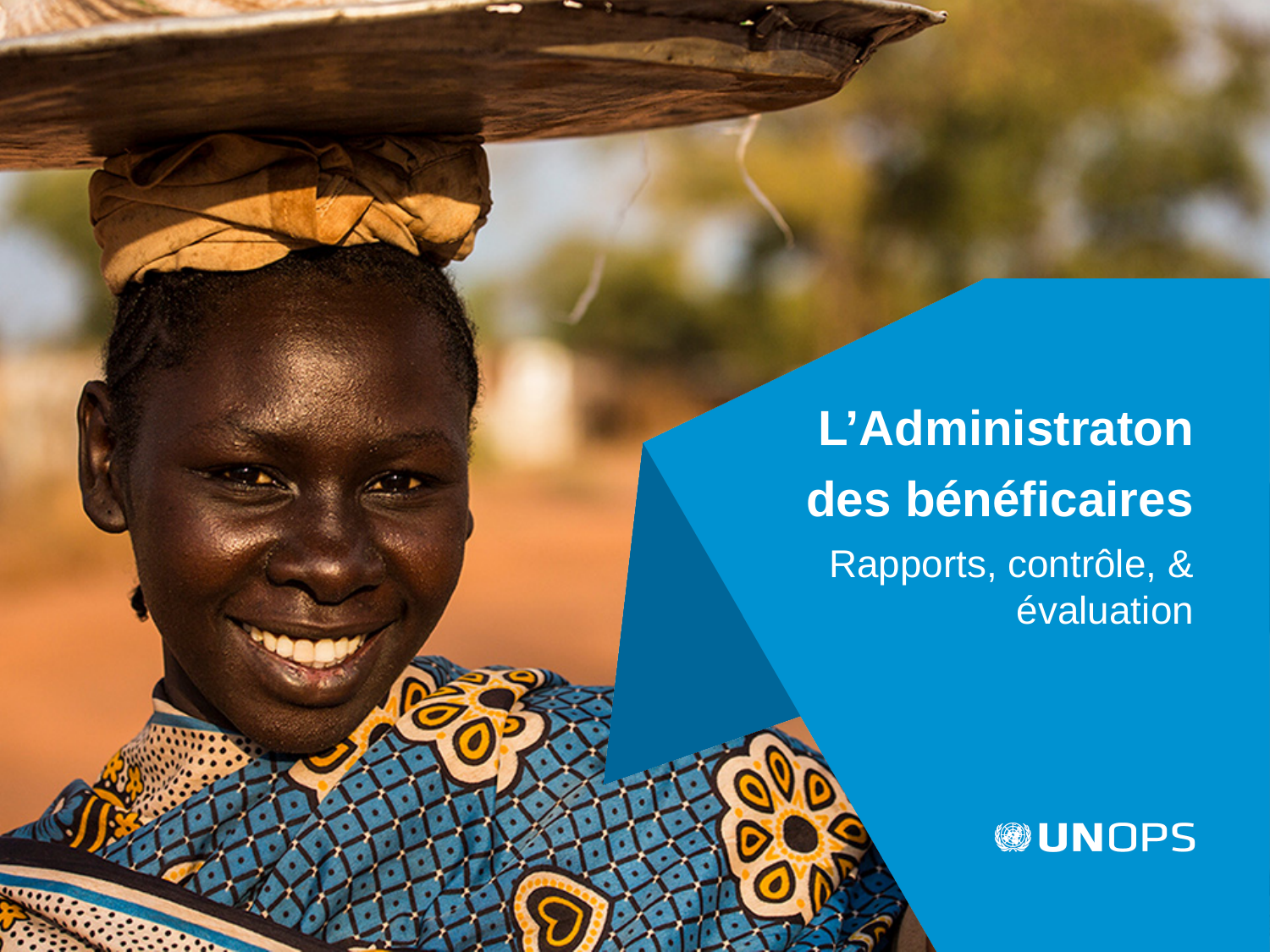

# L’Administraton des bénéficaires
Rapports, contrôle, & évaluation